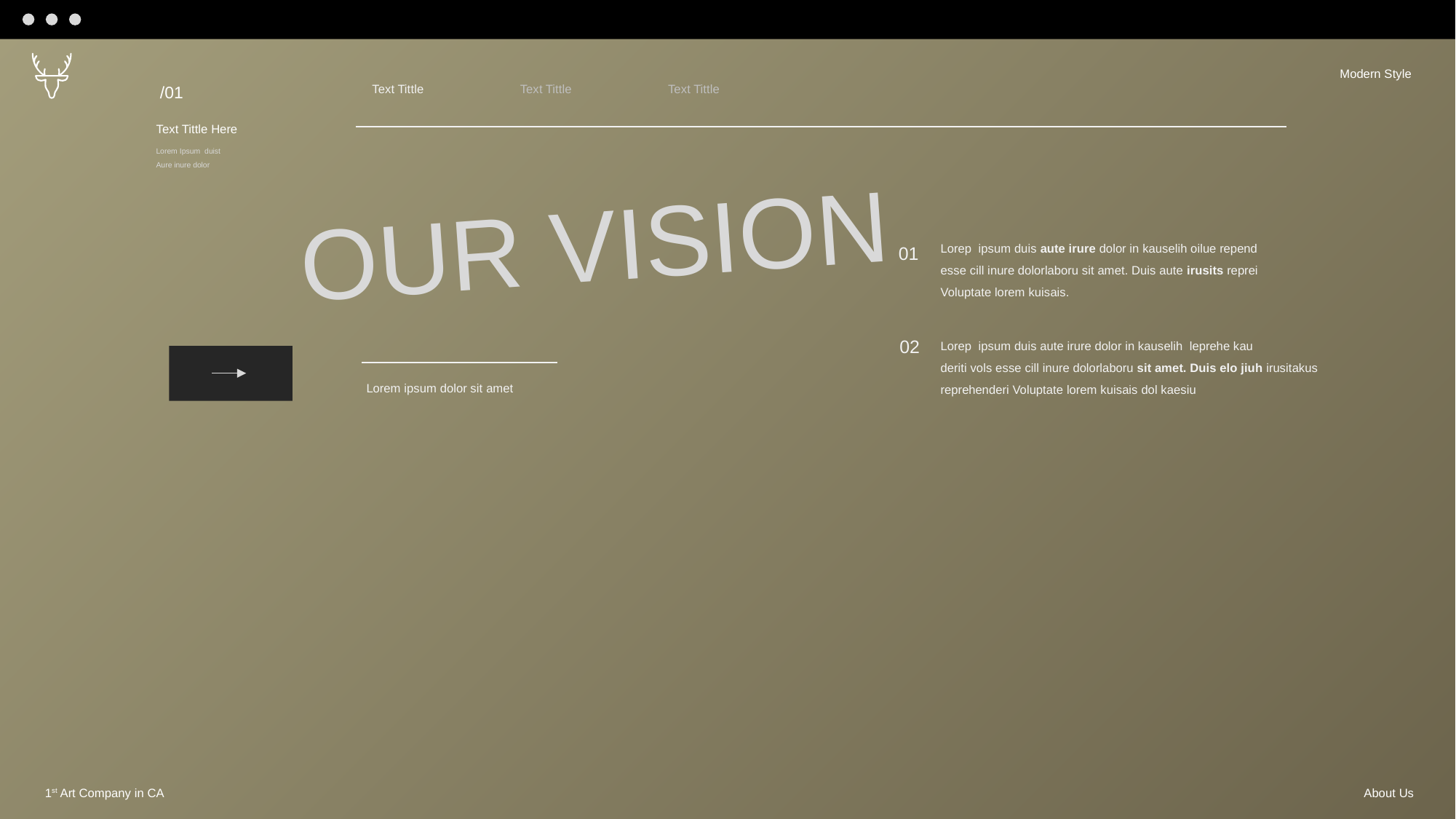

/01

Modern Style
Text Tittle
Text Tittle
Text Tittle
Text Tittle Here
Lorem Ipsum  duist
Aure inure dolor
OUR VISION
Lorep  ipsum duis aute irure dolor in kauselih oilue repend
esse cill inure dolorlaboru sit amet. Duis aute irusits reprei
Voluptate lorem kuisais.
01
Lorep  ipsum duis aute irure dolor in kauselih  leprehe kau
deriti vols esse cill inure dolorlaboru sit amet. Duis elo jiuh irusitakus reprehenderi Voluptate lorem kuisais dol kaesiu
02
Lorem ipsum dolor sit amet

1st Art Company in CA
About Us